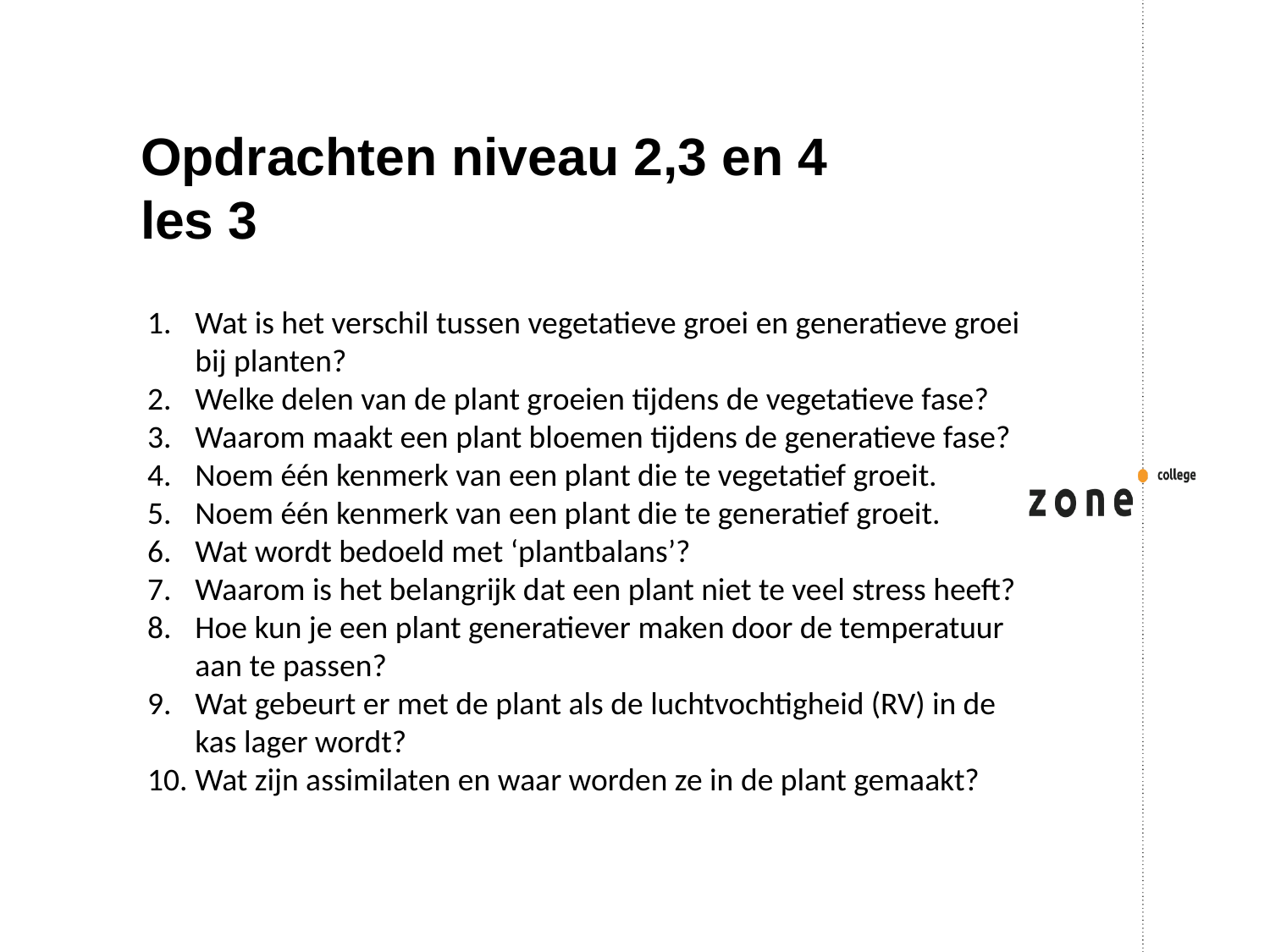

Opdrachten niveau 2,3 en 4 les 3
Wat is het verschil tussen vegetatieve groei en generatieve groei bij planten?
Welke delen van de plant groeien tijdens de vegetatieve fase?
Waarom maakt een plant bloemen tijdens de generatieve fase?
Noem één kenmerk van een plant die te vegetatief groeit.
Noem één kenmerk van een plant die te generatief groeit.
Wat wordt bedoeld met ‘plantbalans’?
Waarom is het belangrijk dat een plant niet te veel stress heeft?
Hoe kun je een plant generatiever maken door de temperatuur aan te passen?
Wat gebeurt er met de plant als de luchtvochtigheid (RV) in de kas lager wordt?
Wat zijn assimilaten en waar worden ze in de plant gemaakt?